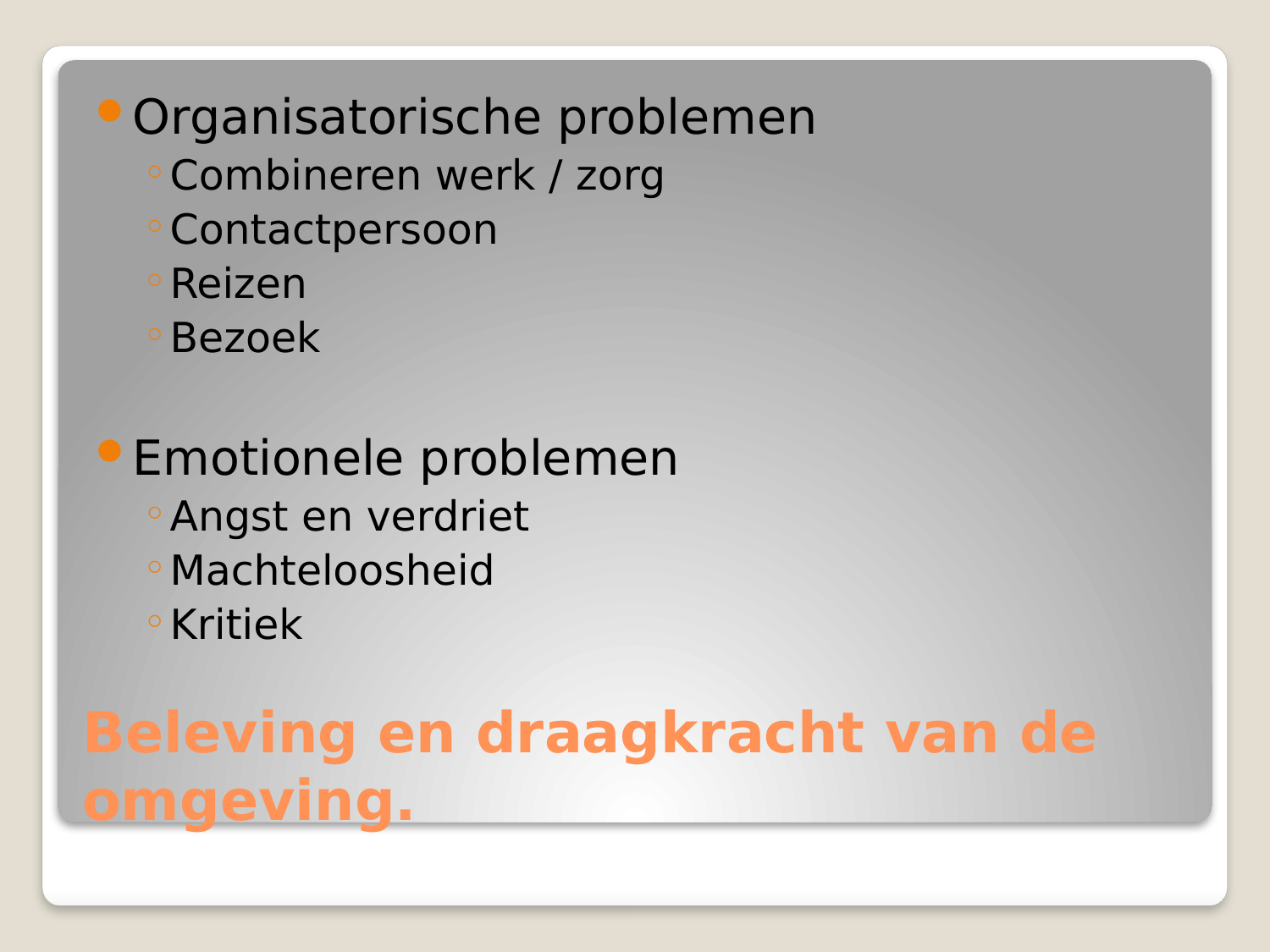

Organisatorische problemen
Combineren werk / zorg
Contactpersoon
Reizen
Bezoek

Emotionele problemen
Angst en verdriet
Machteloosheid
Kritiek
# Beleving en draagkracht van de omgeving.